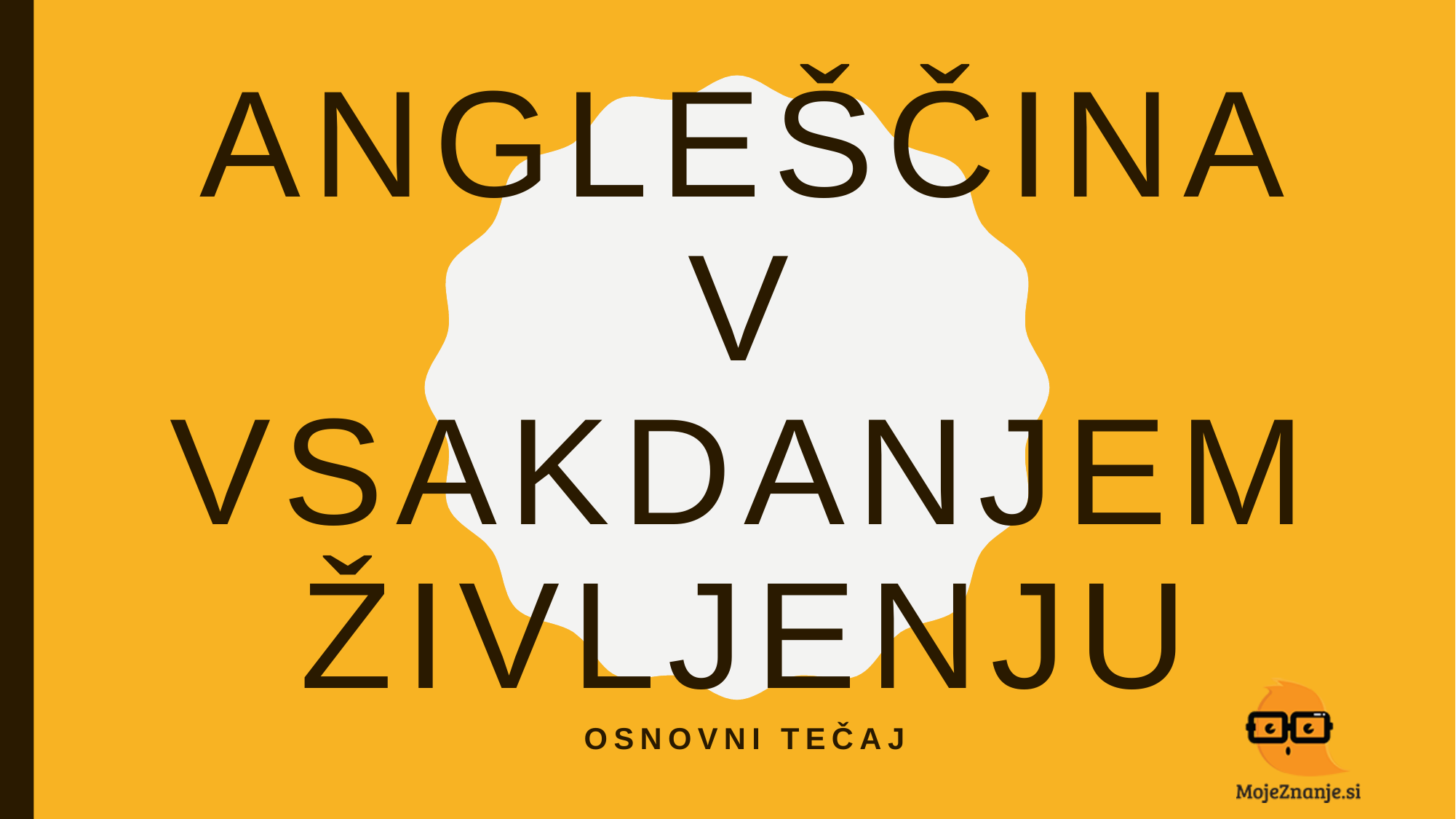

# ANGLEŠČINA V VSAKDANJEM ŽIVLJENJU
OSNOVNi teČaj